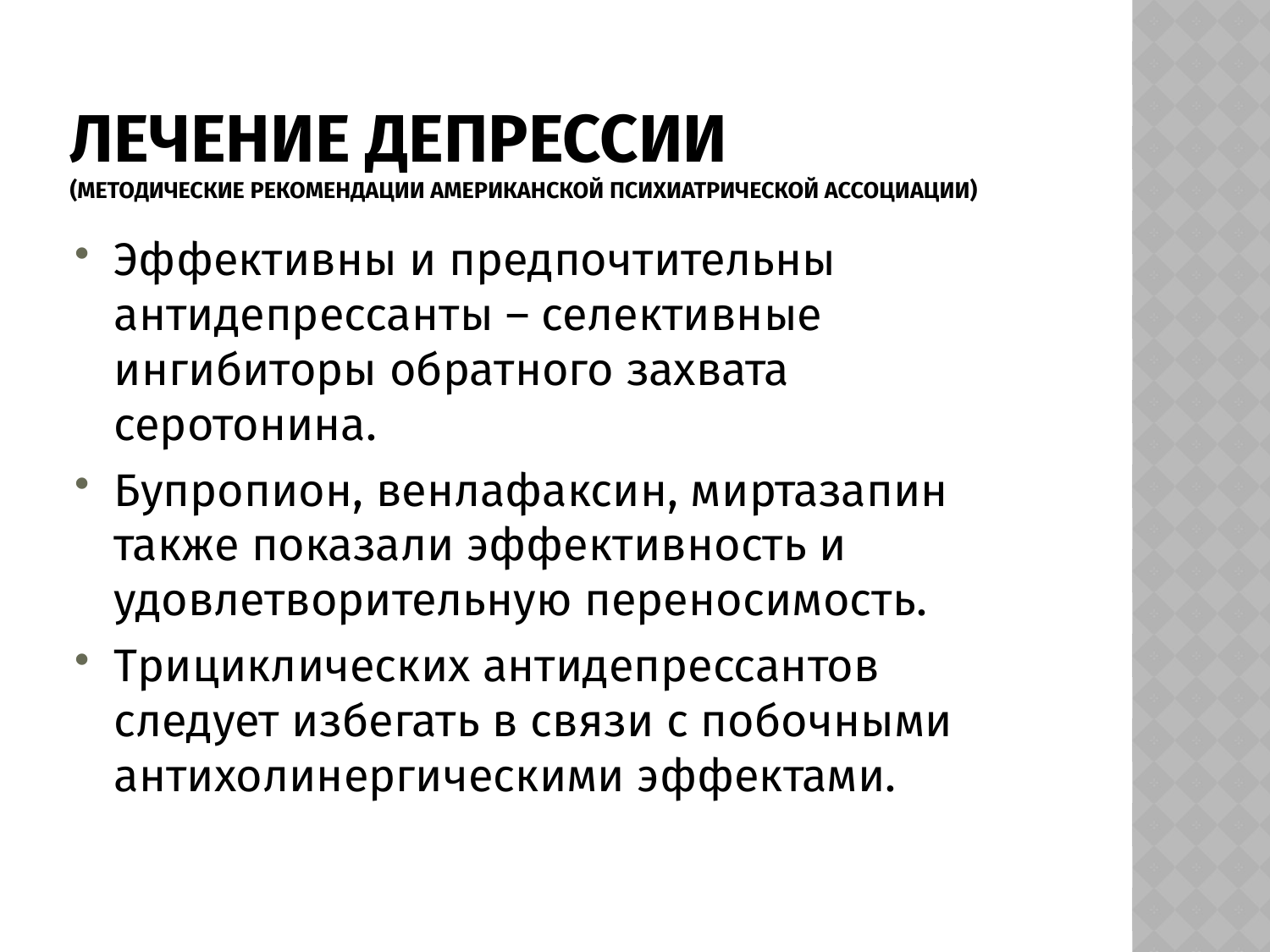

# Лечение депрессии (методические рекомендации американской психиатрической ассоциации)
Эффективны и предпочтительны антидепрессанты – селективные ингибиторы обратного захвата серотонина.
Бупропион, венлафаксин, миртазапин также показали эффективность и удовлетворительную переносимость.
Трициклических антидепрессантов следует избегать в связи с побочными антихолинергическими эффектами.